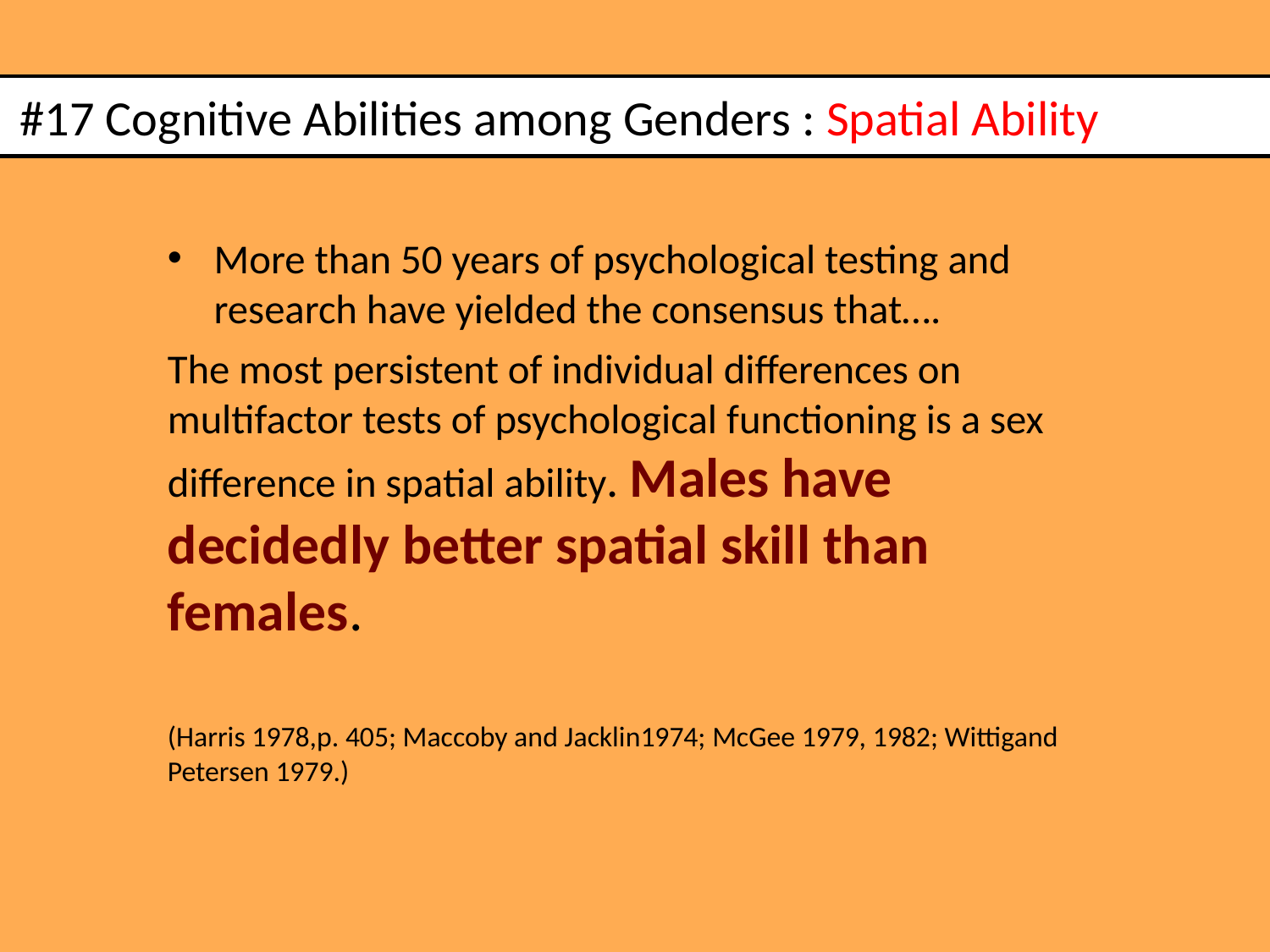

# #17 Cognitive Abilities among Genders : Spatial Ability
More than 50 years of psychological testing and research have yielded the consensus that….
The most persistent of individual differences on multifactor tests of psychological functioning is a sex difference in spatial ability. Males have decidedly better spatial skill than females.

(Harris 1978,p. 405; Maccoby and Jacklin1974; McGee 1979, 1982; Wittigand Petersen 1979.)